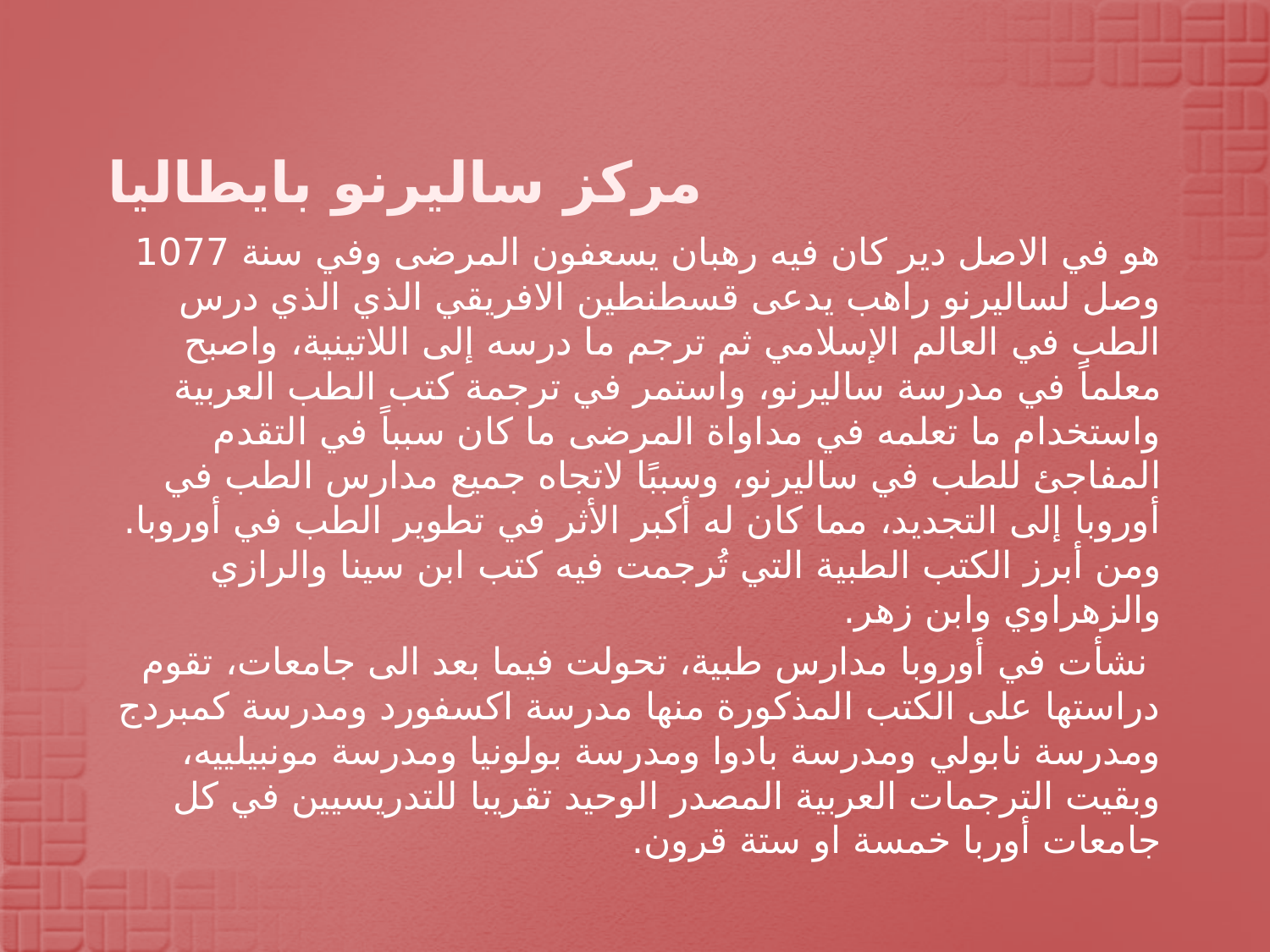

# مركز ساليرنو بايطاليا
هو في الاصل دير كان فيه رهبان يسعفون المرضى وفي سنة 1077 وصل لساليرنو راهب يدعى قسطنطين الافريقي الذي الذي درس الطب في العالم الإسلامي ثم ترجم ما درسه إلى اللاتينية، واصبح معلماً في مدرسة ساليرنو، واستمر في ترجمة كتب الطب العربية واستخدام ما تعلمه في مداواة المرضى ما كان سبباً في التقدم المفاجئ للطب في ساليرنو، وسببًا لاتجاه جميع مدارس الطب في أوروبا إلى التجديد، مما كان له أكبر الأثر في تطوير الطب في أوروبا. ومن أبرز الكتب الطبية التي تُرجمت فيه كتب ابن سينا والرازي والزهراوي وابن زهر.
 نشأت في أوروبا مدارس طبية، تحولت فيما بعد الى جامعات، تقوم دراستها على الكتب المذكورة منها مدرسة اكسفورد ومدرسة كمبردج ومدرسة نابولي ومدرسة بادوا ومدرسة بولونيا ومدرسة مونبيلييه، وبقيت الترجمات العربية المصدر الوحيد تقريبا للتدريسيين في كل جامعات أوربا خمسة او ستة قرون.